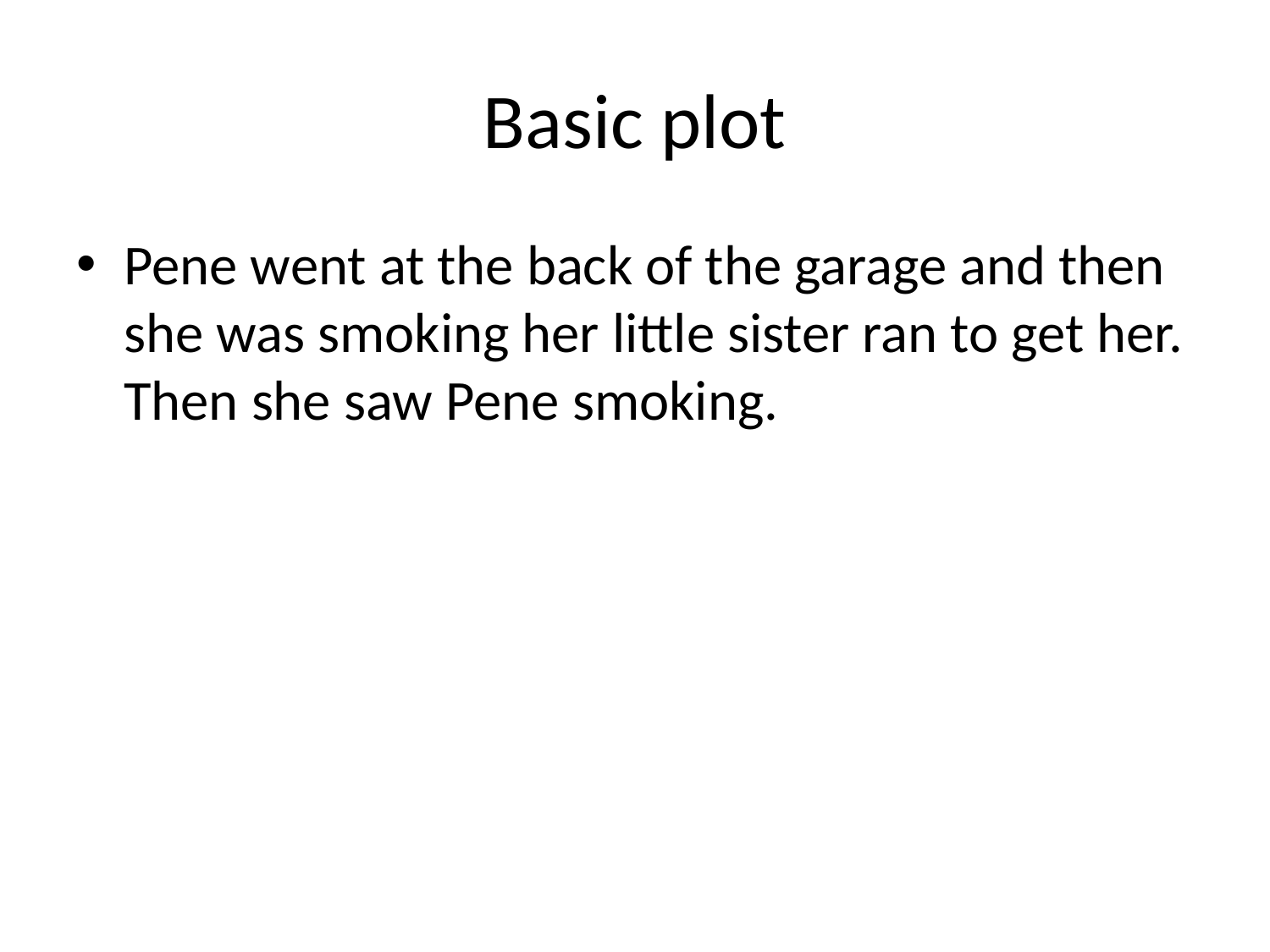

# Basic plot
Pene went at the back of the garage and then she was smoking her little sister ran to get her. Then she saw Pene smoking.